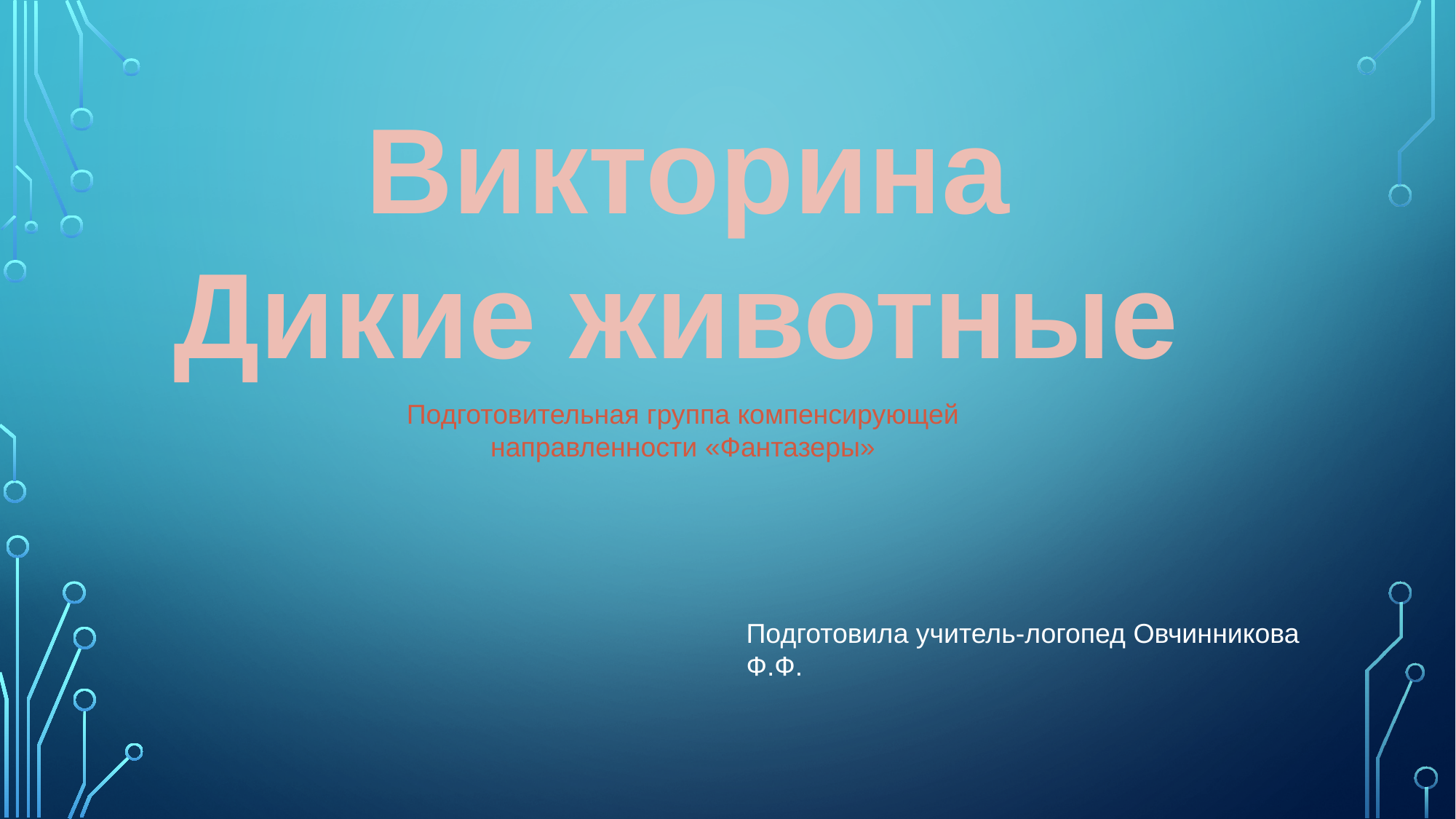

Викторина
Дикие животные
Подготовительная группа компенсирующей направленности «Фантазеры»
Подготовила учитель-логопед Овчинникова Ф.Ф.